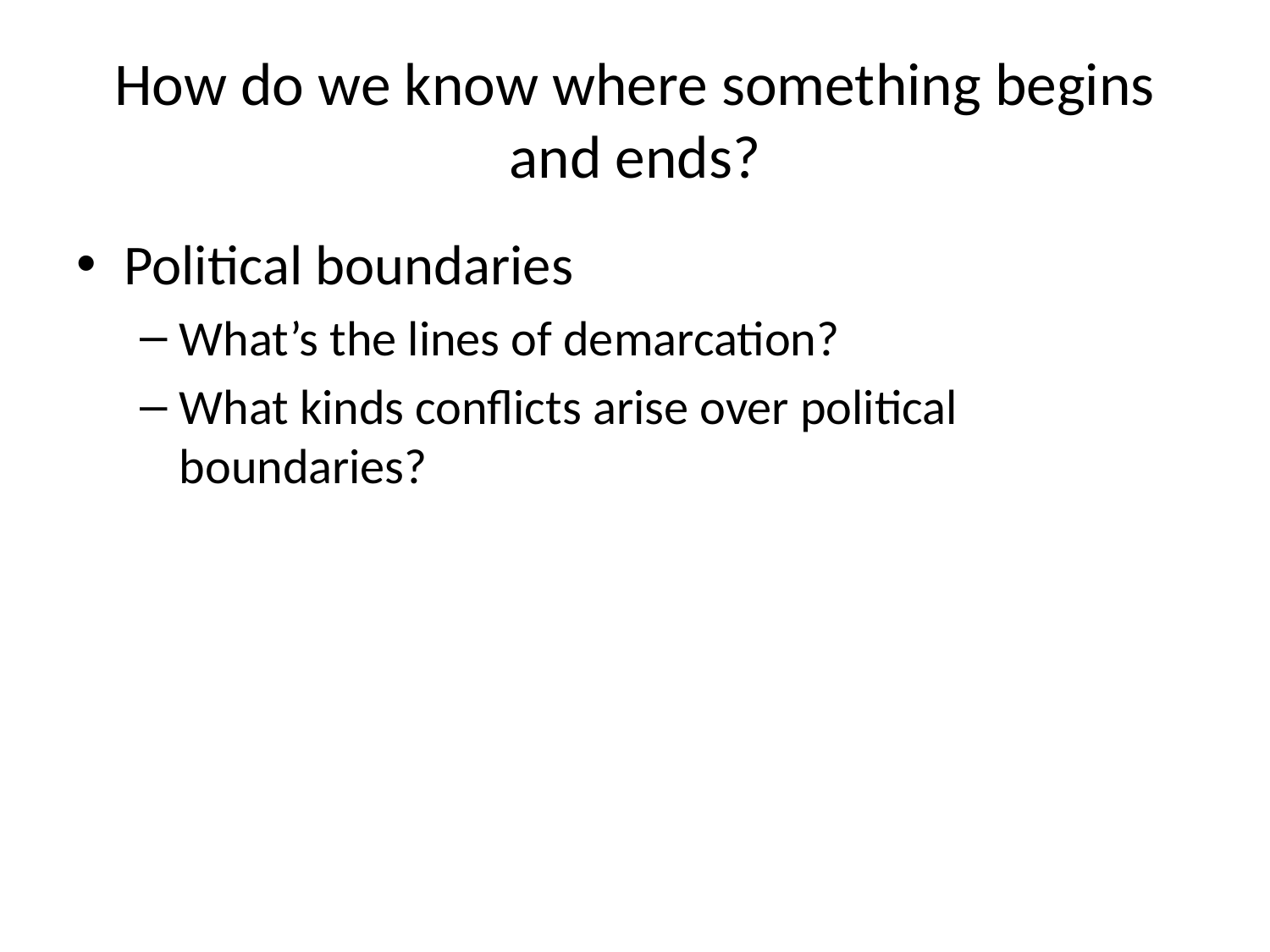

# How do we know where something begins and ends?
Political boundaries
What’s the lines of demarcation?
What kinds conflicts arise over political boundaries?